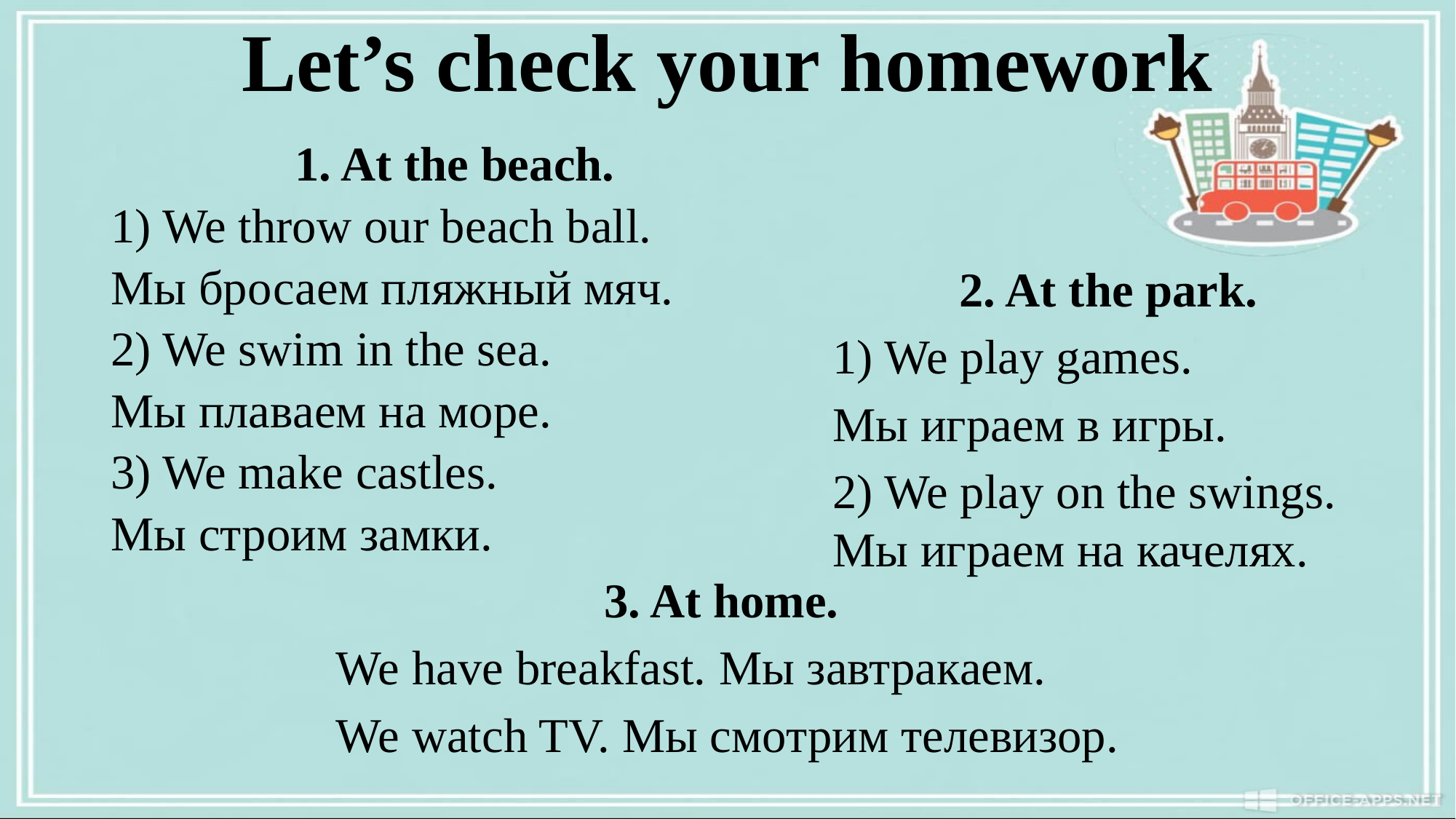

# Let’s check your homework
1. At the beach.
1) We throw our beach ball.
Мы бросаем пляжный мяч.
2) We swim in the sea.
Мы плаваем на море.
3) We make castles.
Мы строим замки.
2. At the park.
1) We play games.
Мы играем в игры.
2) We play on the swings. Мы играем на качелях.
3. At home.
We have breakfast. Мы завтракаем.
We watch TV. Мы смотрим телевизор.